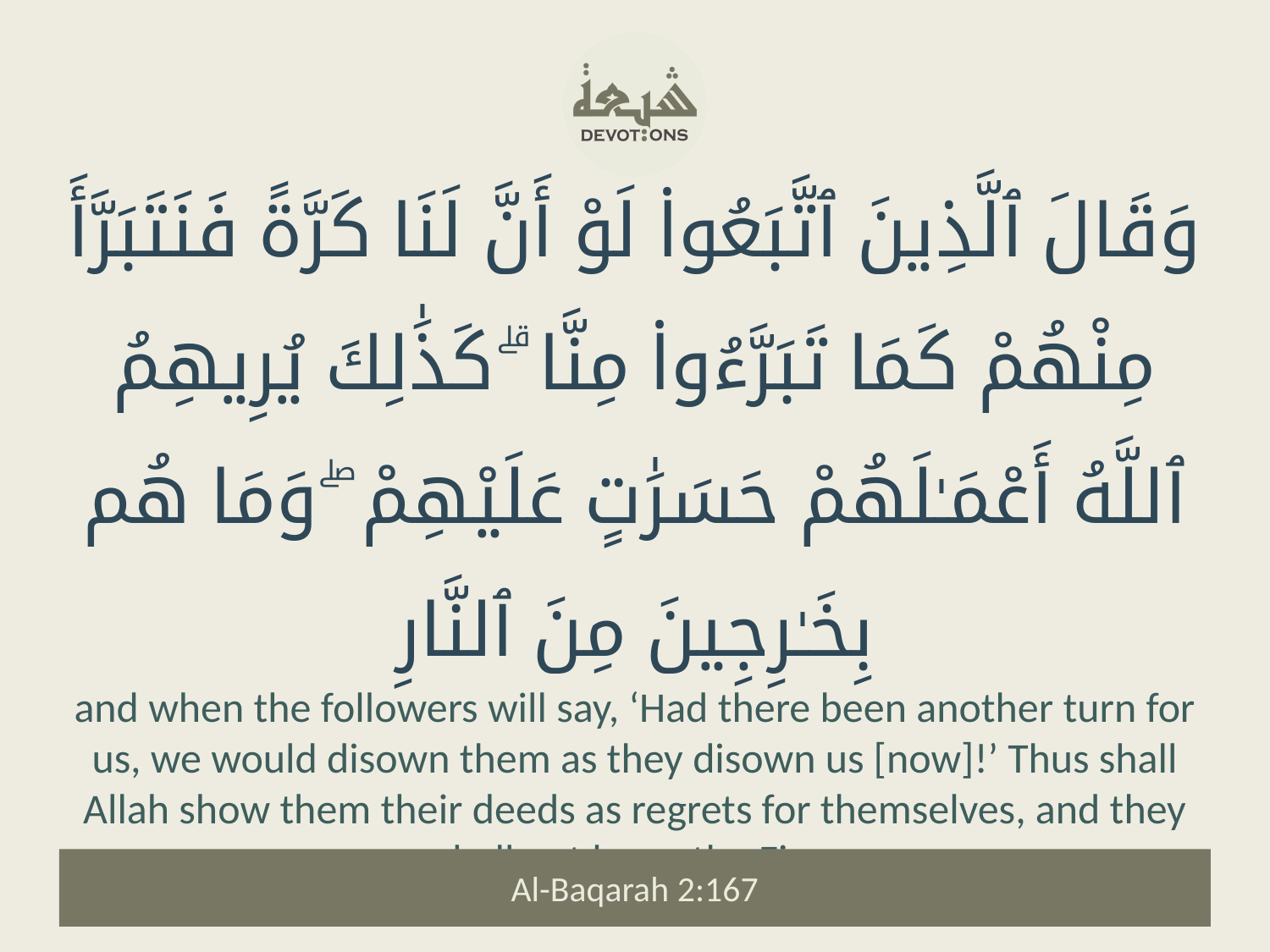

وَقَالَ ٱلَّذِينَ ٱتَّبَعُوا۟ لَوْ أَنَّ لَنَا كَرَّةً فَنَتَبَرَّأَ مِنْهُمْ كَمَا تَبَرَّءُوا۟ مِنَّا ۗ كَذَٰلِكَ يُرِيهِمُ ٱللَّهُ أَعْمَـٰلَهُمْ حَسَرَٰتٍ عَلَيْهِمْ ۖ وَمَا هُم بِخَـٰرِجِينَ مِنَ ٱلنَّارِ
and when the followers will say, ‘Had there been another turn for us, we would disown them as they disown us [now]!’ Thus shall Allah show them their deeds as regrets for themselves, and they shall not leave the Fire.
Al-Baqarah 2:167